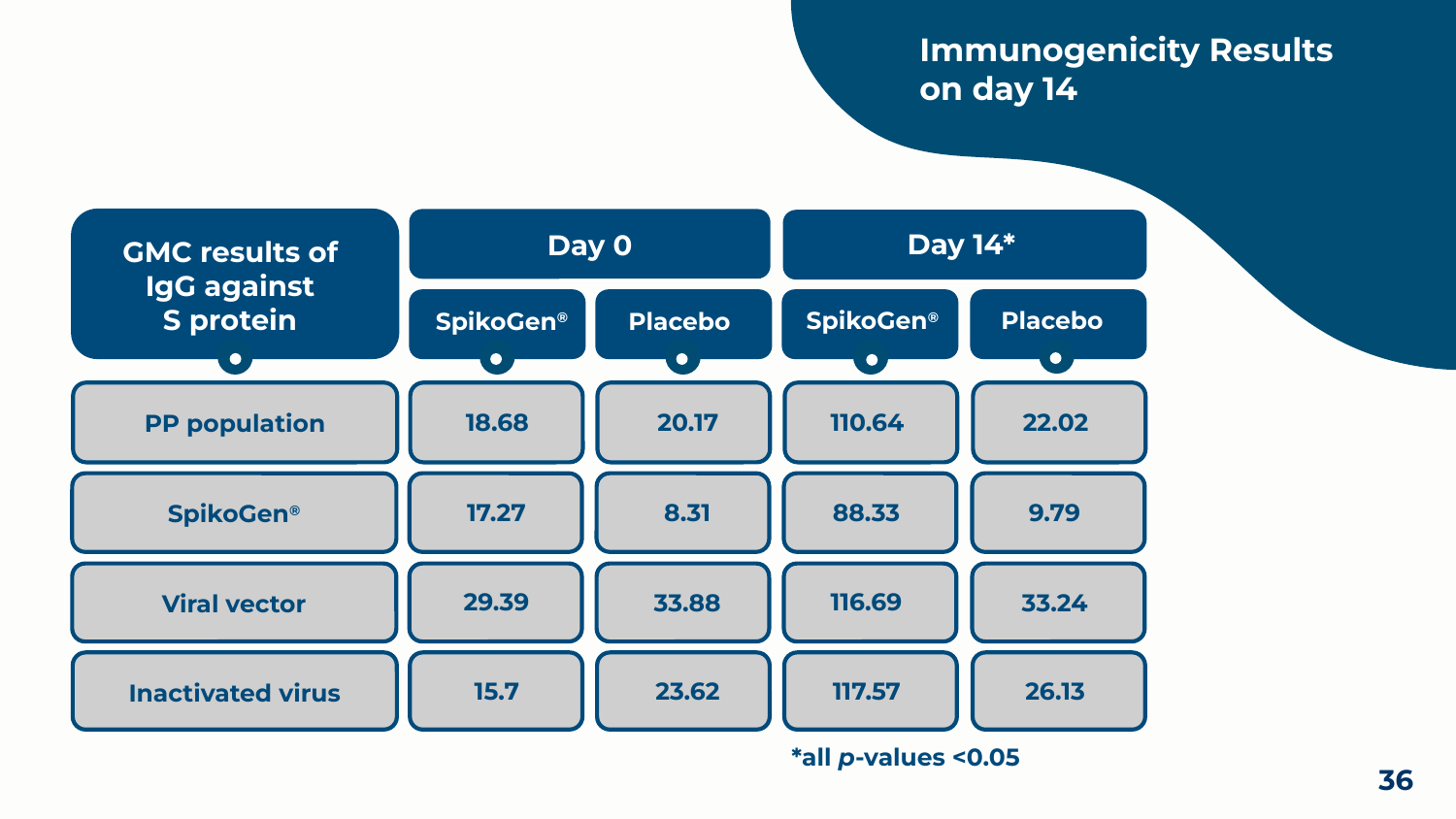

# Immunogenicity Results on day 14

Day 14*

Day 0
GMC results of
IgG against
S protein

Placebo
SpikoGen®
SpikoGen®

Placebo

110.64
20.17
18.68
22.02
PP population

88.33
8.31
17.27
9.79
SpikoGen®

116.69
33.88
29.39
33.24
Viral vector

117.57
23.62
15.7
26.13
Inactivated virus
*all p-values <0.05
36